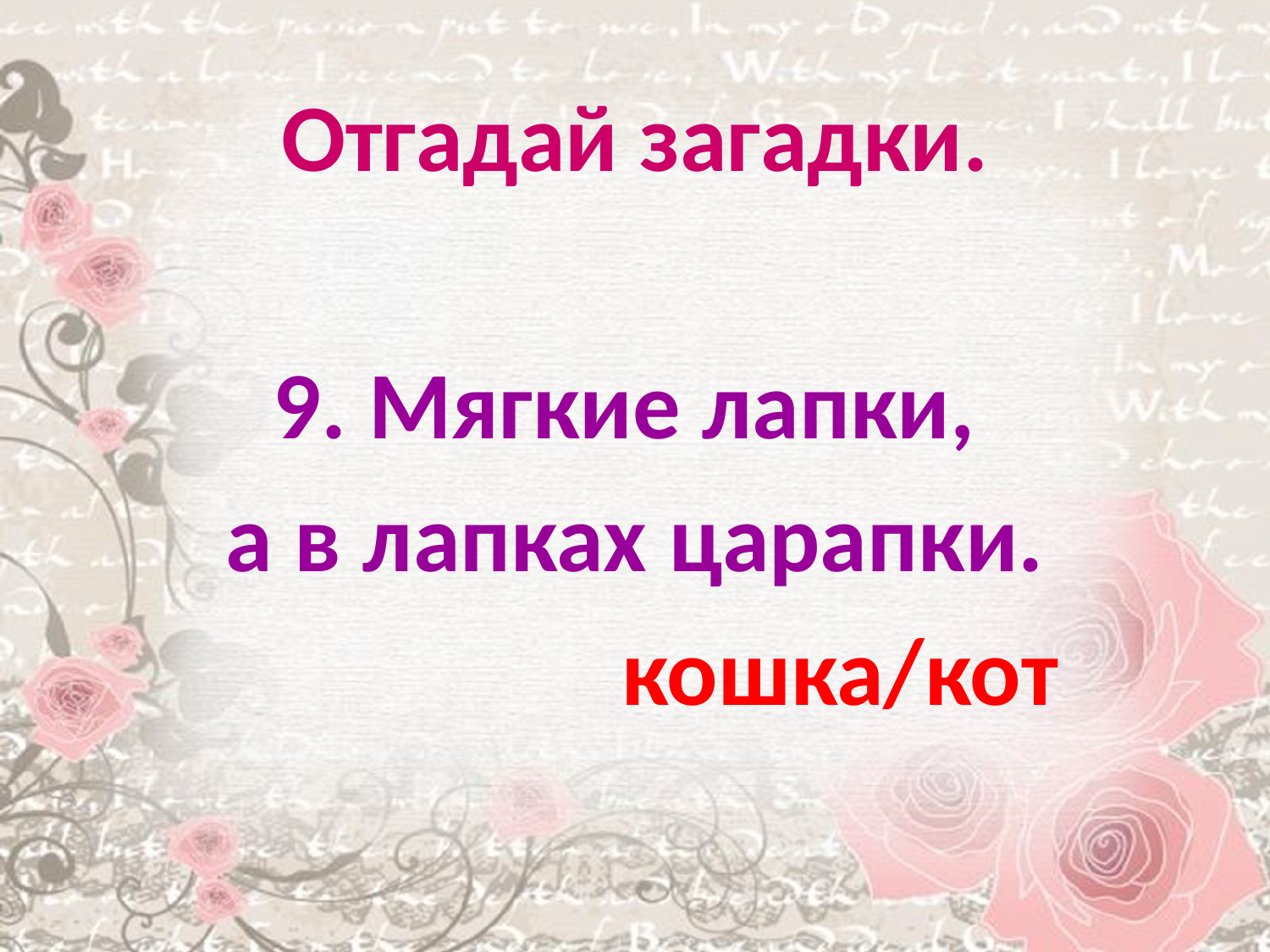

# Отгадай загадки.
9. Мягкие лапки,
а в лапках царапки.
                   кошка/кот